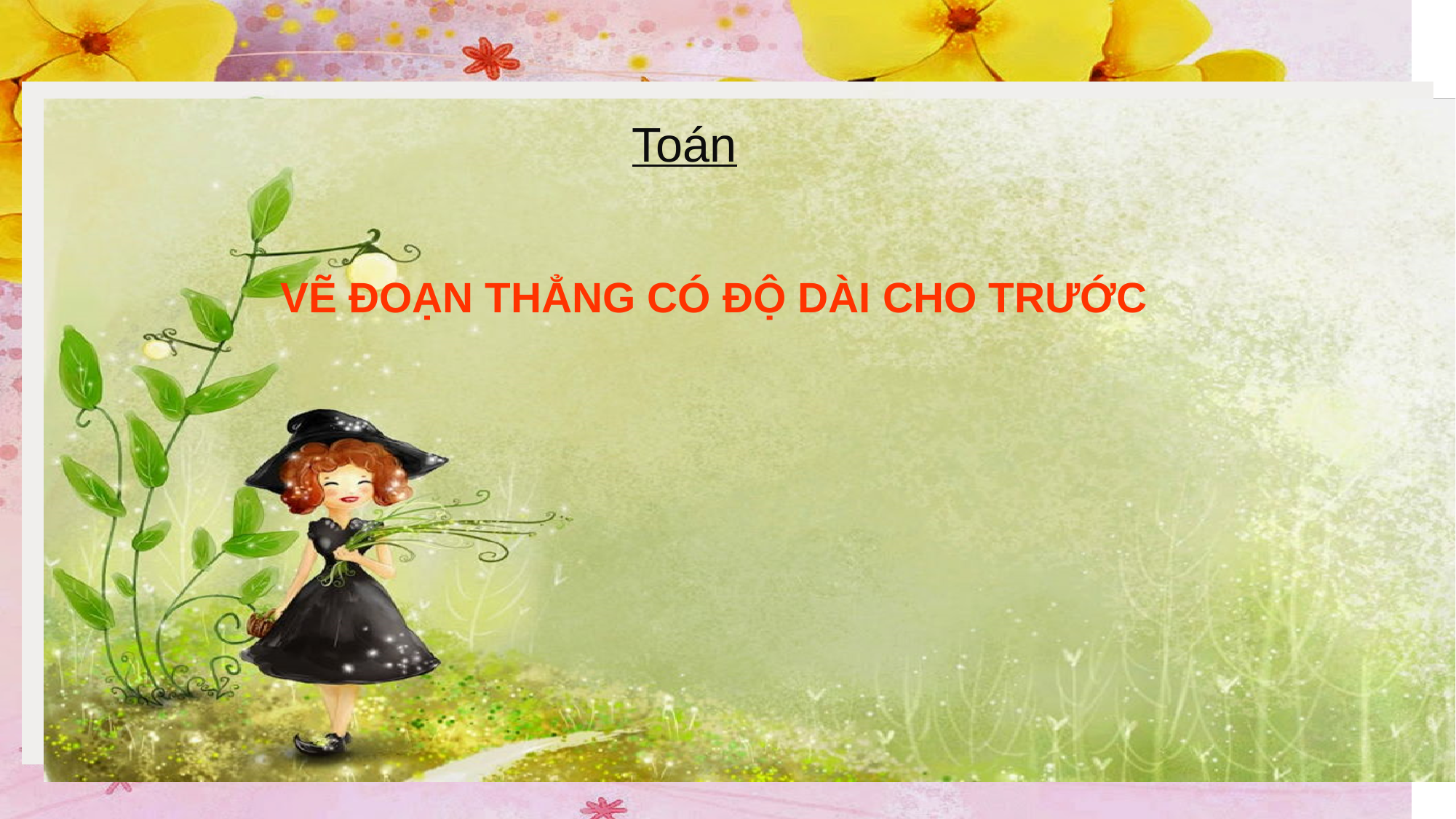

Toán

VẼ ĐOẠN THẲNG CÓ ĐỘ DÀI CHO TRƯỚC